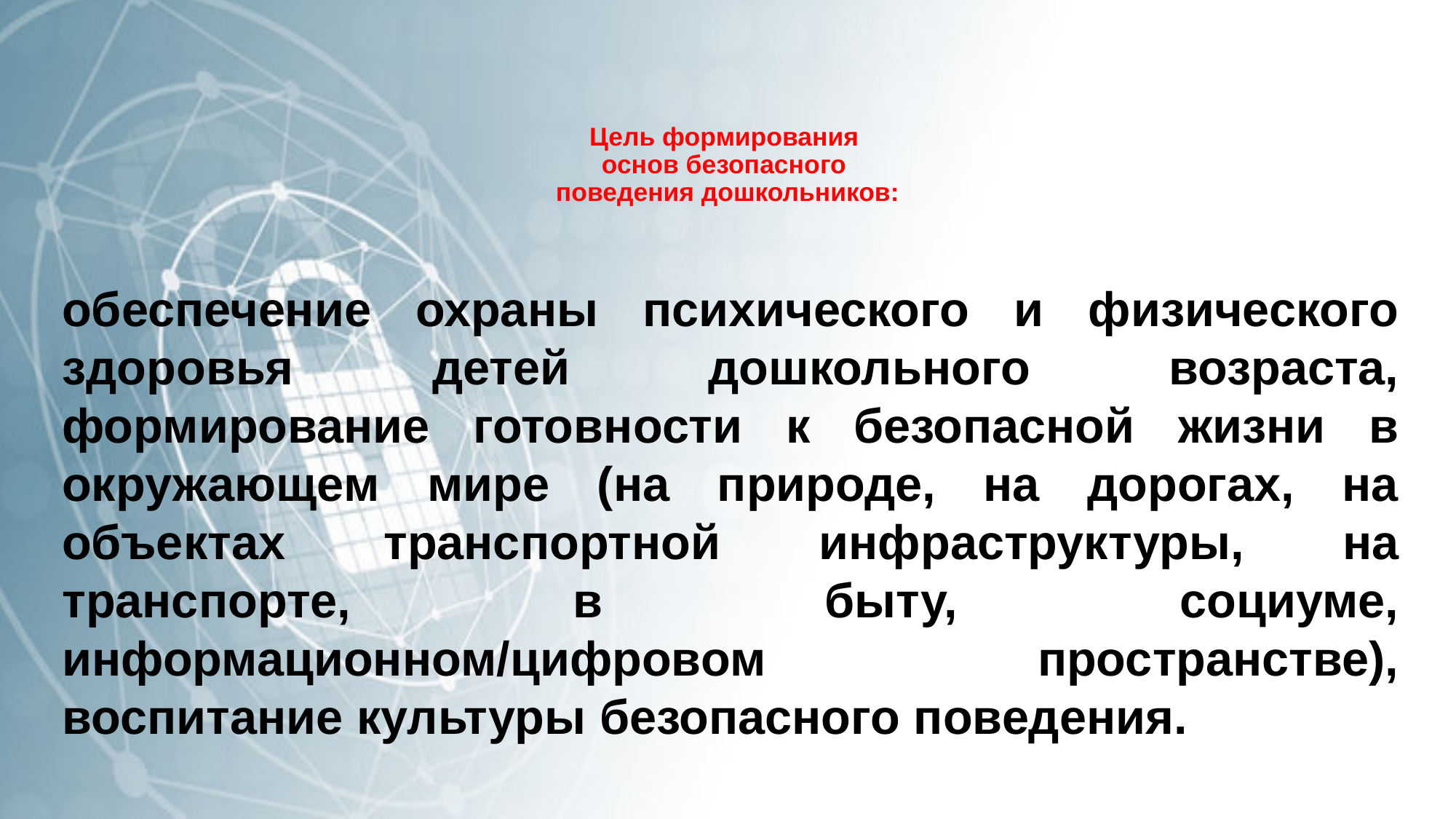

# Цель формирования основ безопасного поведения дошкольников:
обеспечение охраны психического и физического здоровья детей дошкольного возраста, формирование готовности к безопасной жизни в окружающем мире (на природе, на дорогах, на объектах транспортной инфраструктуры, на транспорте, в быту, социуме, информационном/цифровом пространстве), воспитание культуры безопасного поведения.